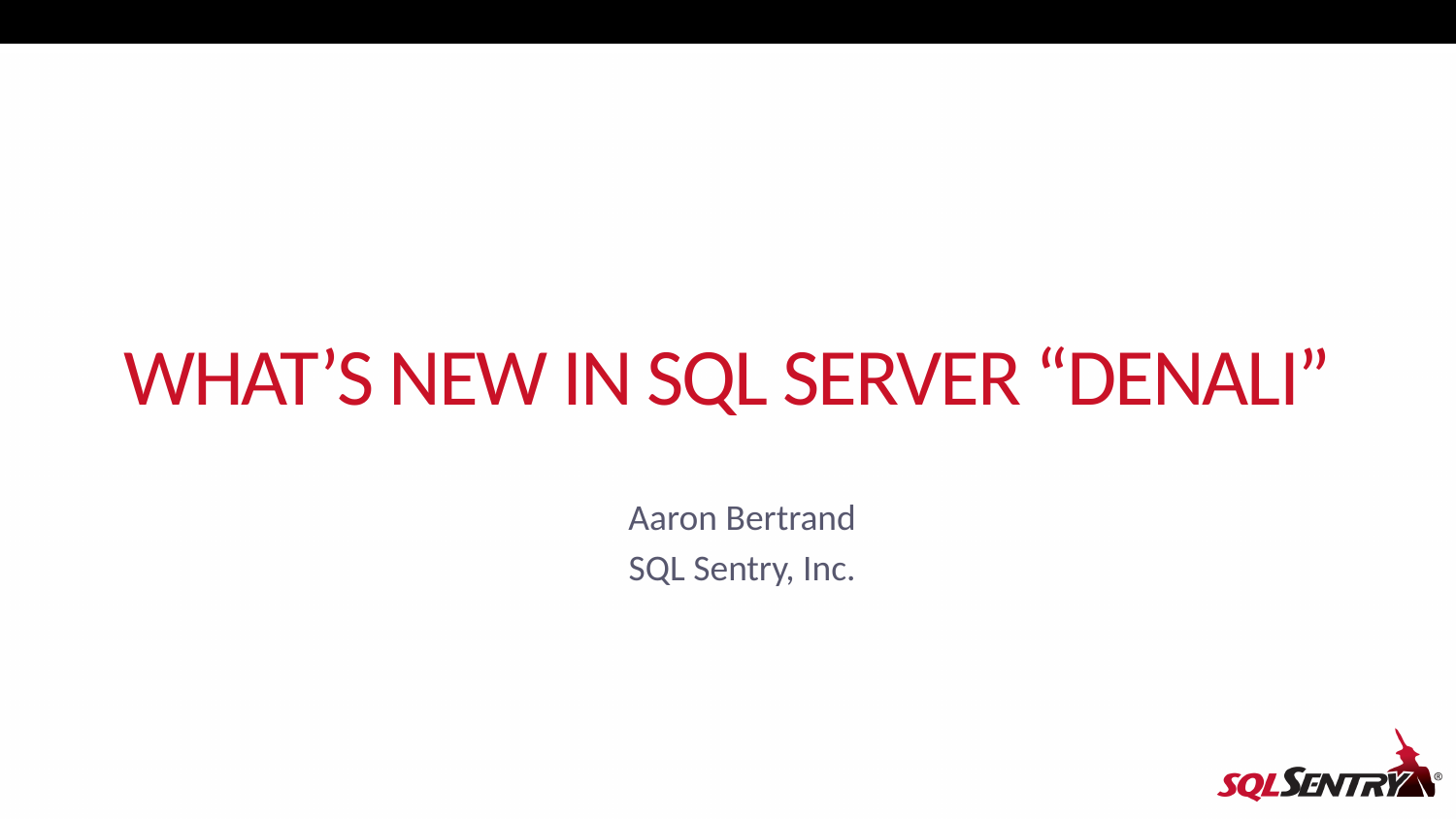

# What’s New in SQL Server “Denali”
Aaron Bertrand
SQL Sentry, Inc.